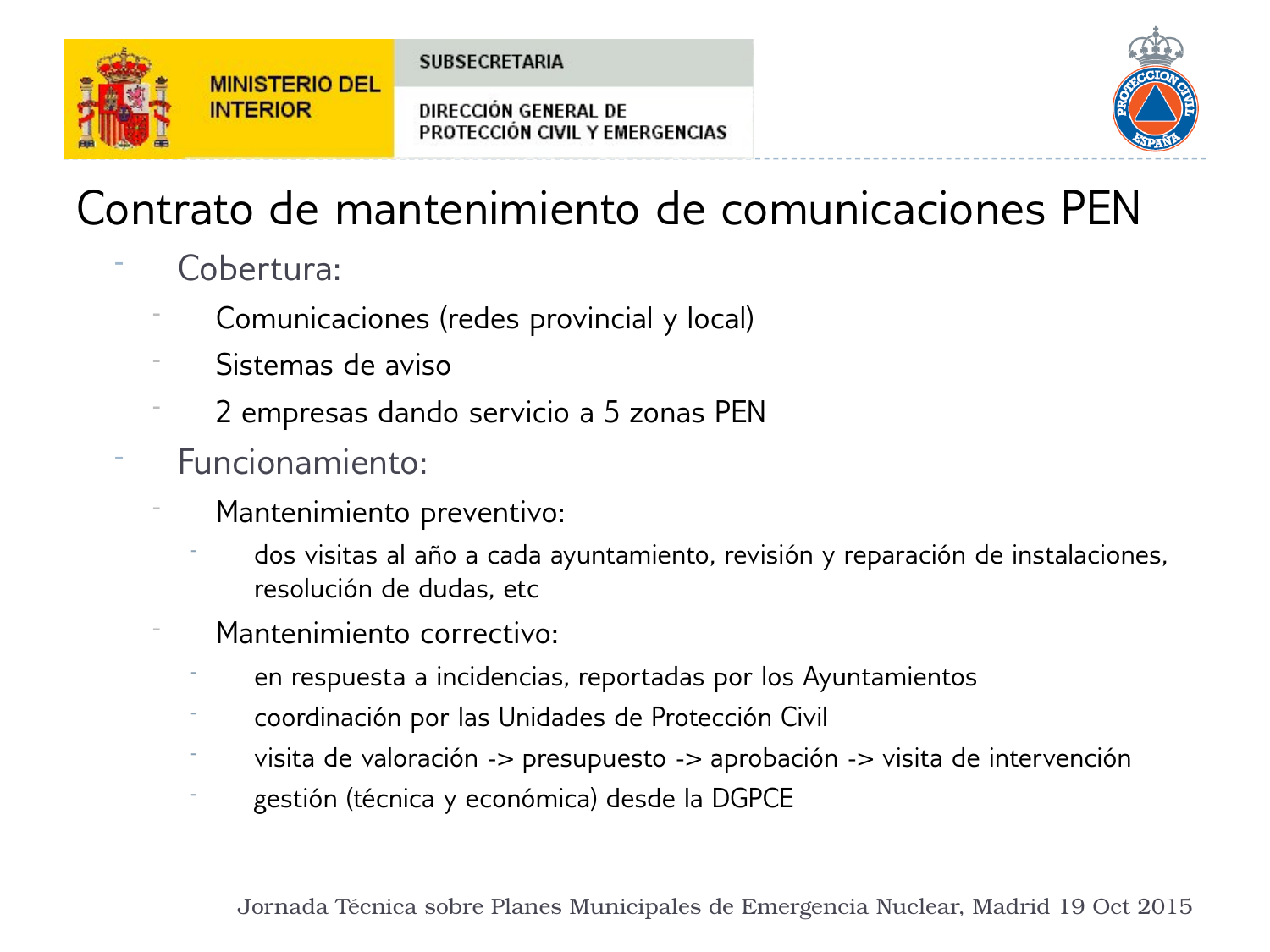

Contrato de mantenimiento de comunicaciones PEN
Cobertura:
Comunicaciones (redes provincial y local)
Sistemas de aviso
2 empresas dando servicio a 5 zonas PEN
Funcionamiento:
Mantenimiento preventivo:
dos visitas al año a cada ayuntamiento, revisión y reparación de instalaciones, resolución de dudas, etc
Mantenimiento correctivo:
en respuesta a incidencias, reportadas por los Ayuntamientos
coordinación por las Unidades de Protección Civil
visita de valoración -> presupuesto -> aprobación -> visita de intervención
gestión (técnica y económica) desde la DGPCE